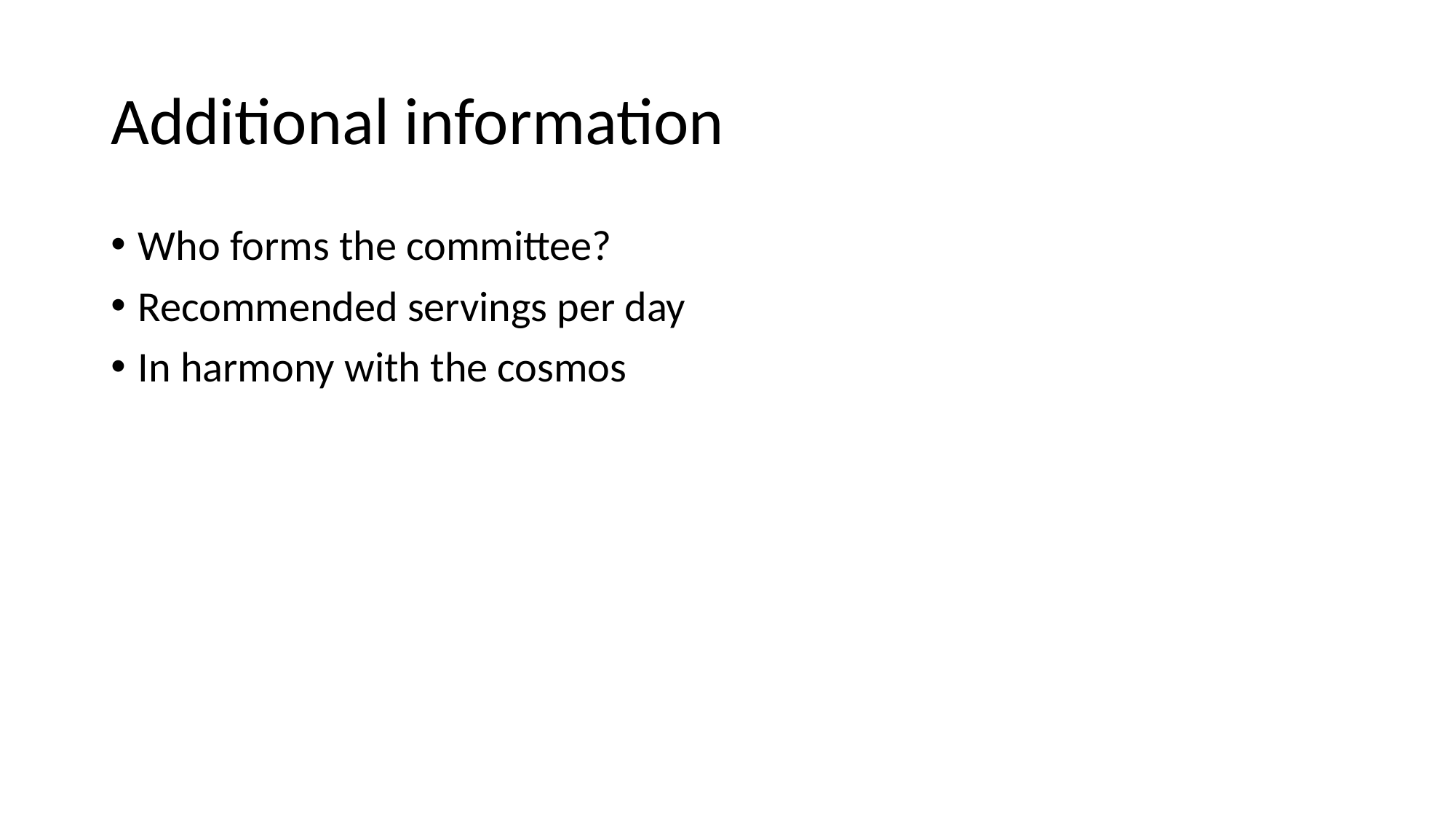

# Additional information
Who forms the committee?
Recommended servings per day
In harmony with the cosmos